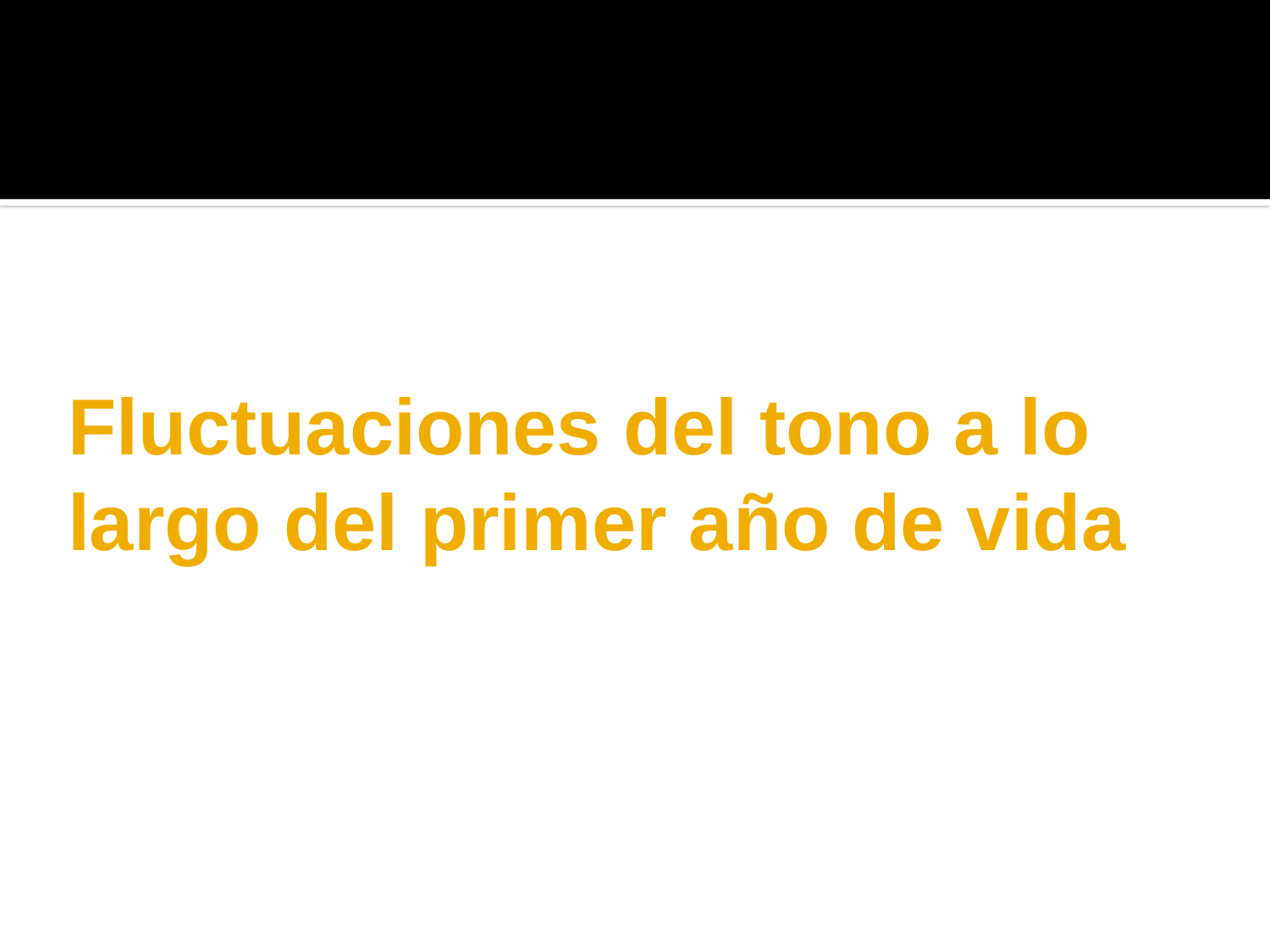

# Fluctuaciones del tono a lo largo del primer año de vida